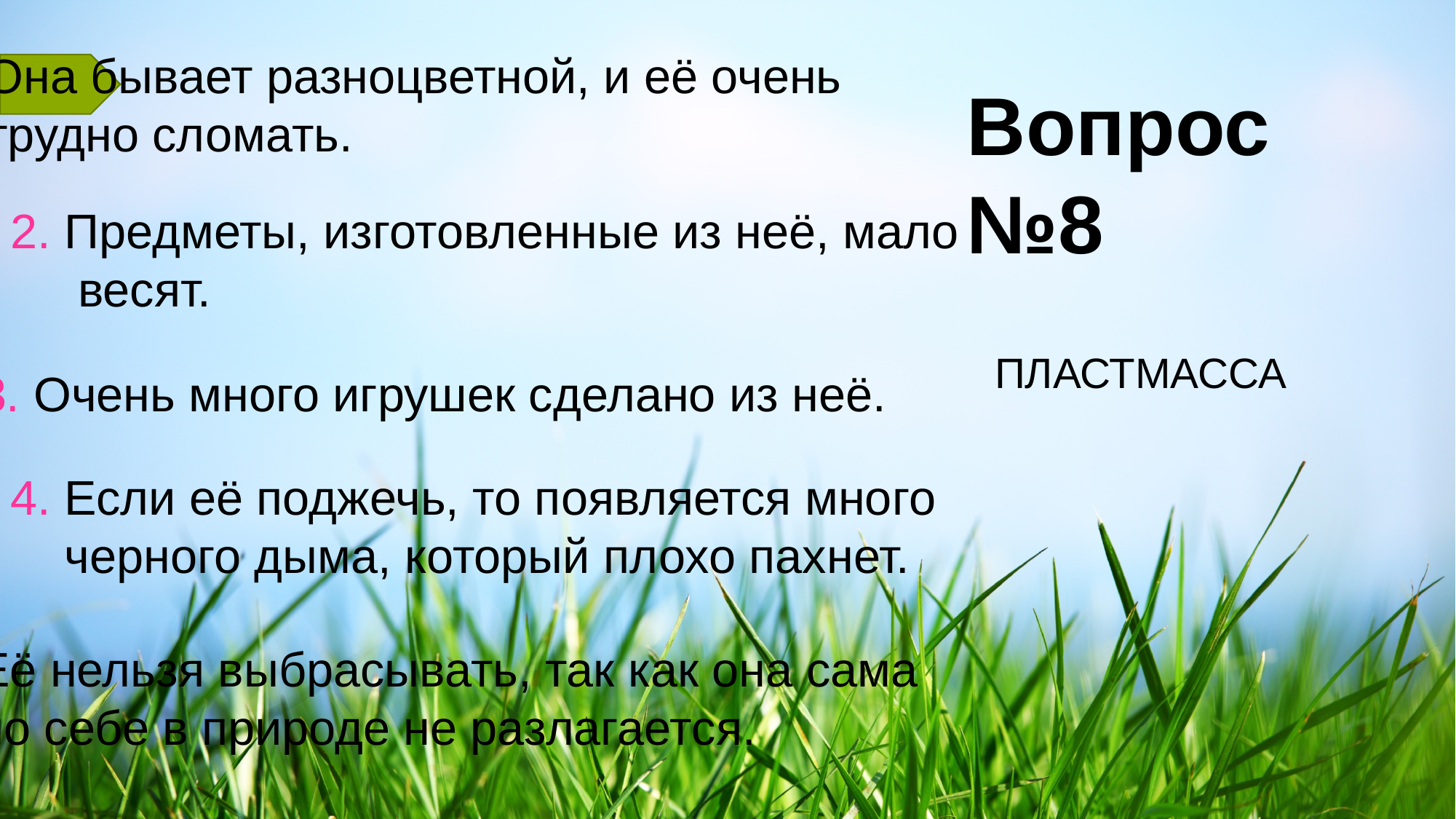

1. Она бывает разноцветной, и её очень
    трудно сломать.
Вопрос №8
2. Предметы, изготовленные из неё, мало
     весят.
ПЛАСТМАССА
3. Очень много игрушек сделано из неё.
4. Если её поджечь, то появляется много
    черного дыма, который плохо пахнет.
5. Её нельзя выбрасывать, так как она сама
    по себе в природе не разлагается.